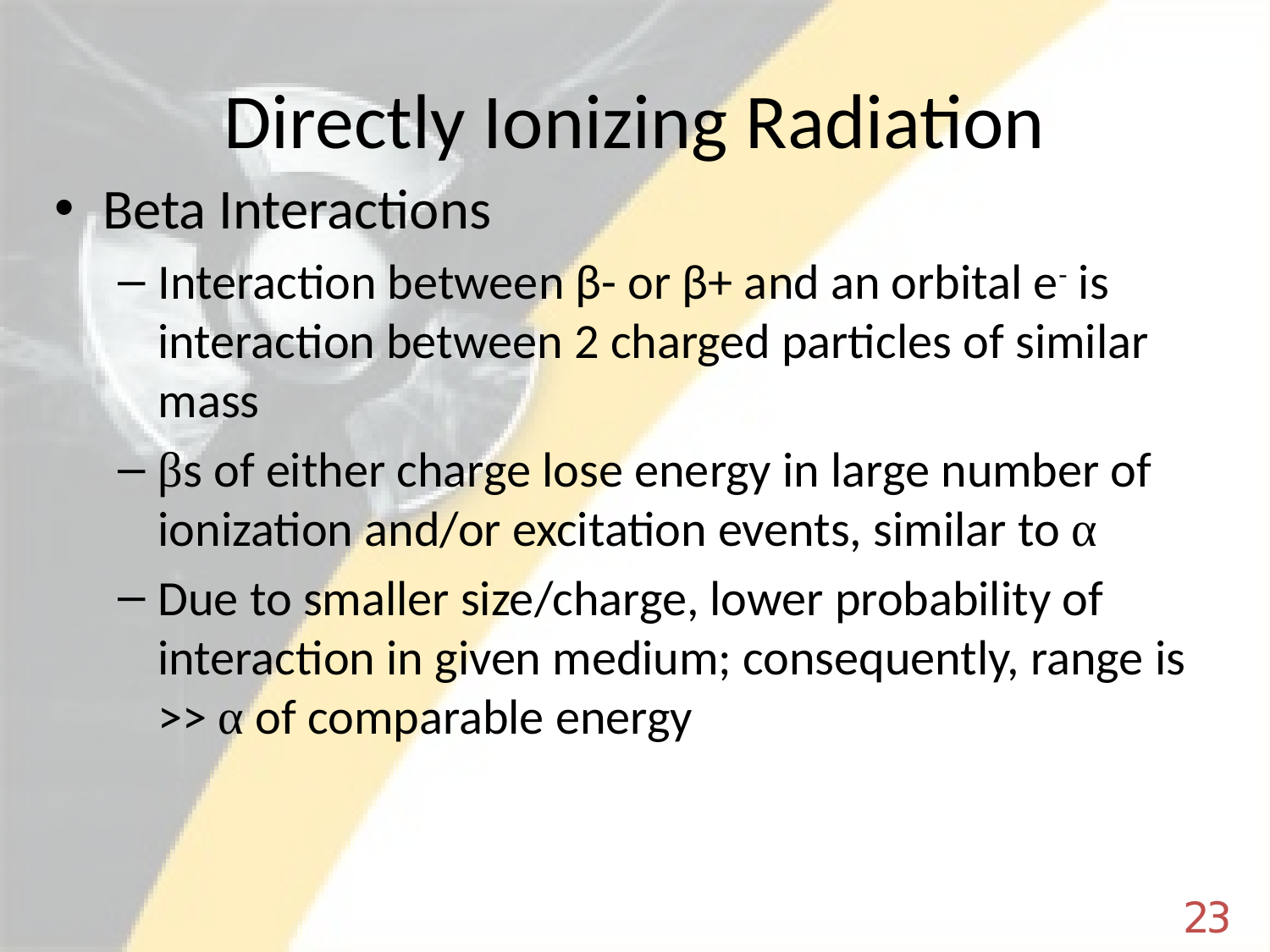

# Directly Ionizing Radiation
Beta Interactions
Interaction between β- or β+ and an orbital e- is interaction between 2 charged particles of similar mass
βs of either charge lose energy in large number of ionization and/or excitation events, similar to α
Due to smaller size/charge, lower probability of interaction in given medium; consequently, range is >> α of comparable energy